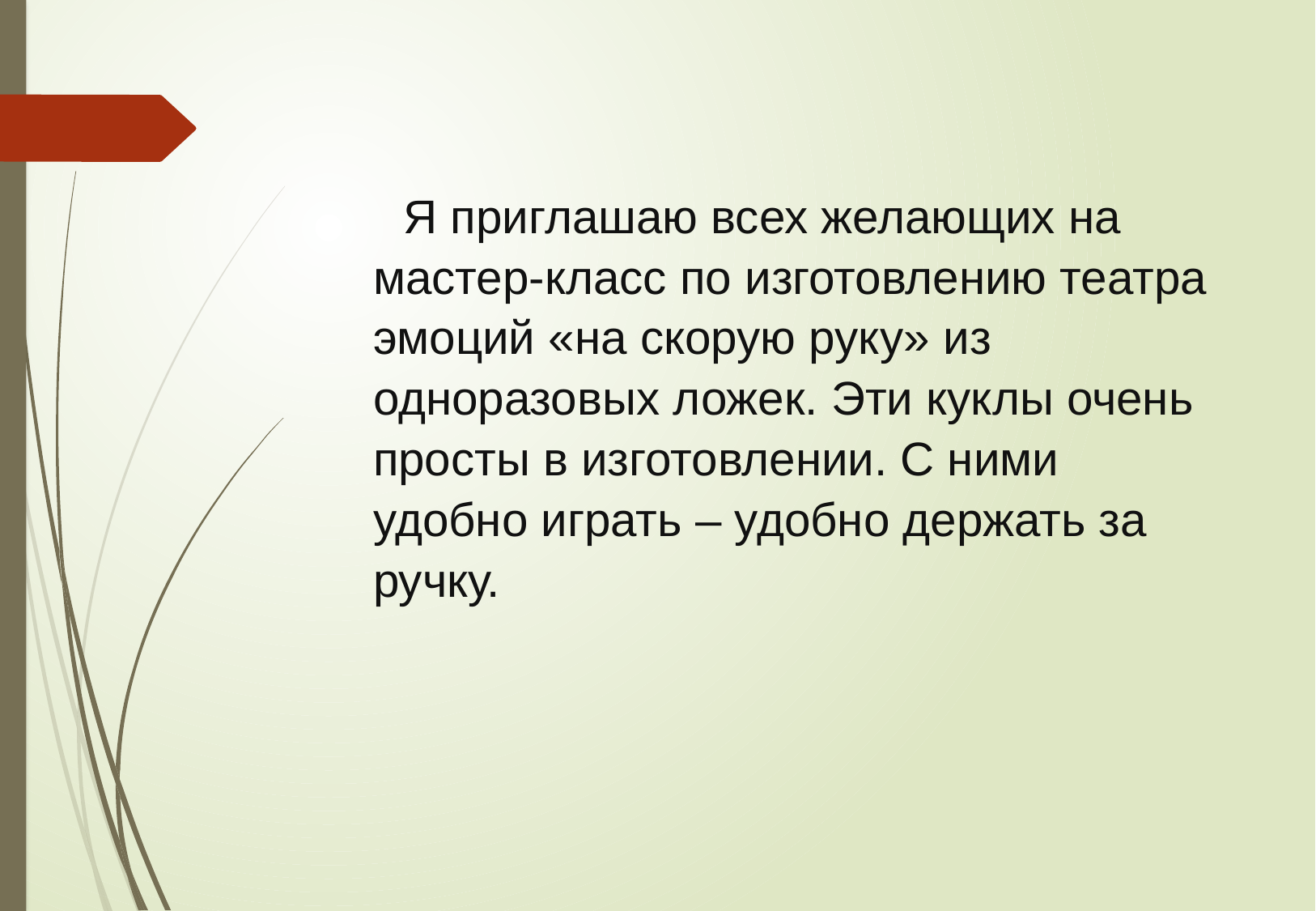

Я приглашаю всех желающих на мастер-класс по изготовлению театра эмоций «на скорую руку» из одноразовых ложек. Эти куклы очень просты в изготовлении. С ними удобно играть – удобно держать за ручку.